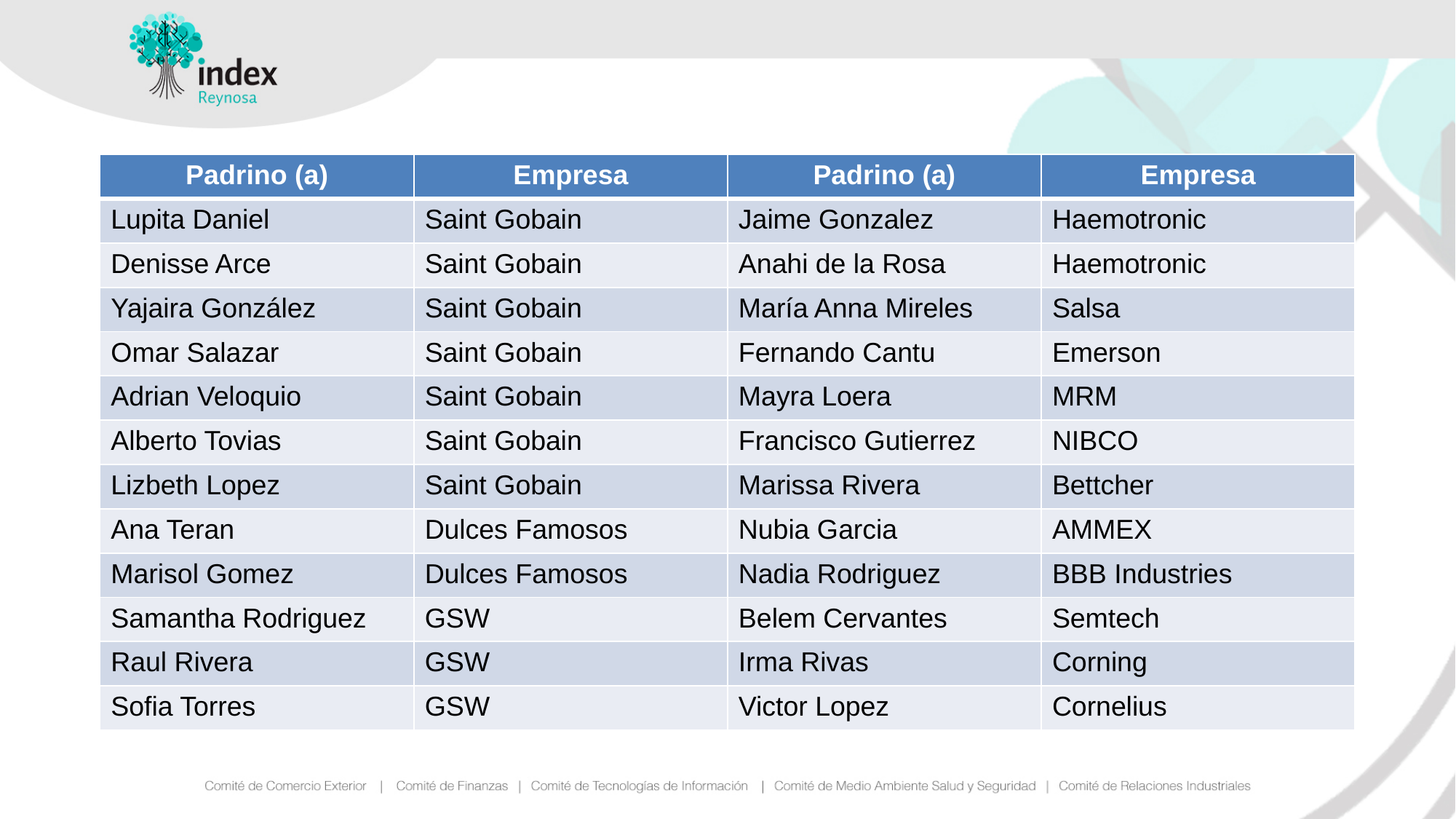

| Padrino (a) | Empresa | Padrino (a) | Empresa |
| --- | --- | --- | --- |
| Lupita Daniel | Saint Gobain | Jaime Gonzalez | Haemotronic |
| Denisse Arce | Saint Gobain | Anahi de la Rosa | Haemotronic |
| Yajaira González | Saint Gobain | María Anna Mireles | Salsa |
| Omar Salazar | Saint Gobain | Fernando Cantu | Emerson |
| Adrian Veloquio | Saint Gobain | Mayra Loera | MRM |
| Alberto Tovias | Saint Gobain | Francisco Gutierrez | NIBCO |
| Lizbeth Lopez | Saint Gobain | Marissa Rivera | Bettcher |
| Ana Teran | Dulces Famosos | Nubia Garcia | AMMEX |
| Marisol Gomez | Dulces Famosos | Nadia Rodriguez | BBB Industries |
| Samantha Rodriguez | GSW | Belem Cervantes | Semtech |
| Raul Rivera | GSW | Irma Rivas | Corning |
| Sofia Torres | GSW | Victor Lopez | Cornelius |